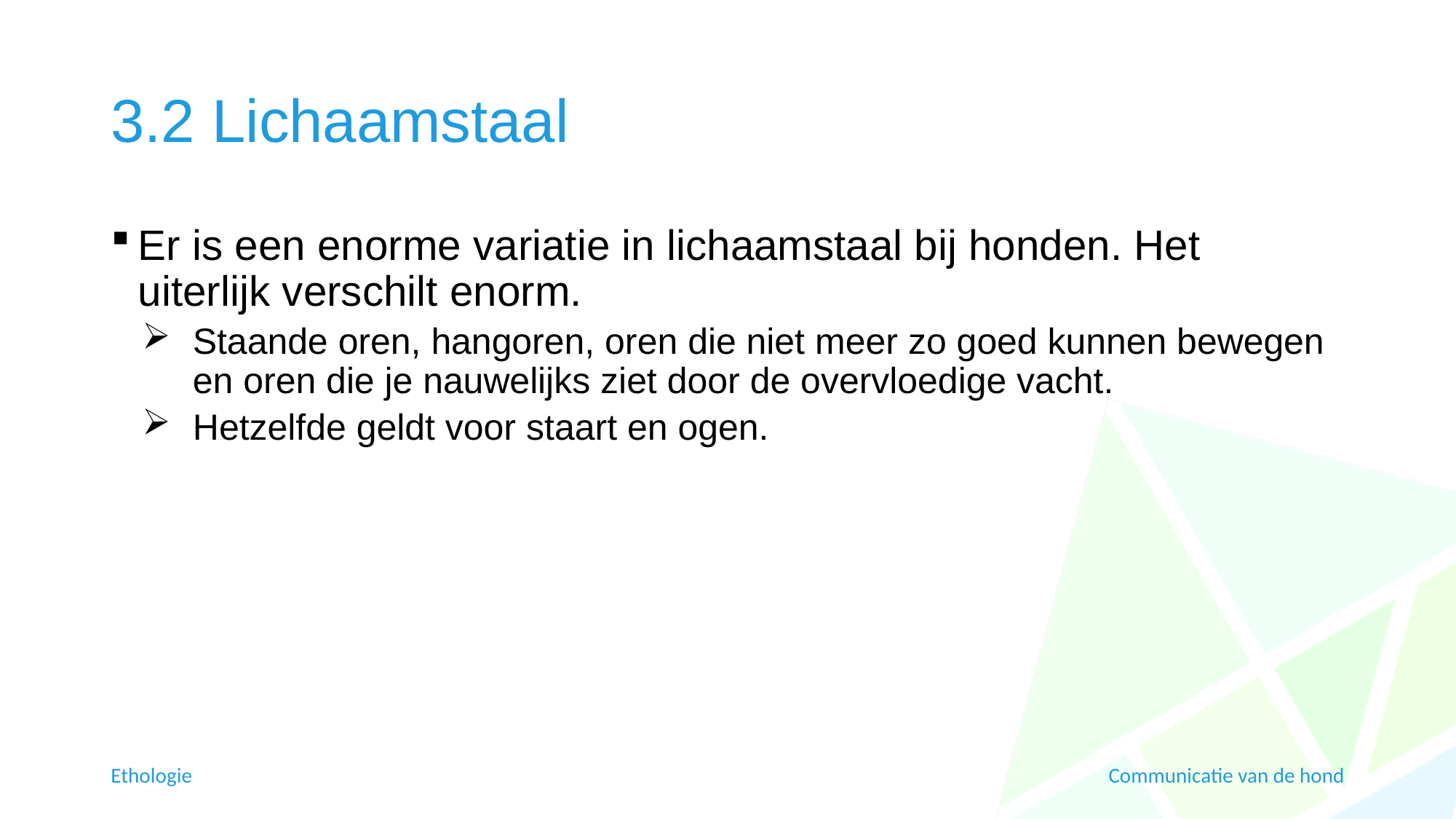

# 3.2 Lichaamstaal
Er is een enorme variatie in lichaamstaal bij honden. Het uiterlijk verschilt enorm.
Staande oren, hangoren, oren die niet meer zo goed kunnen bewegen en oren die je nauwelijks ziet door de overvloedige vacht.
Hetzelfde geldt voor staart en ogen.
Ethologie
Communicatie van de hond